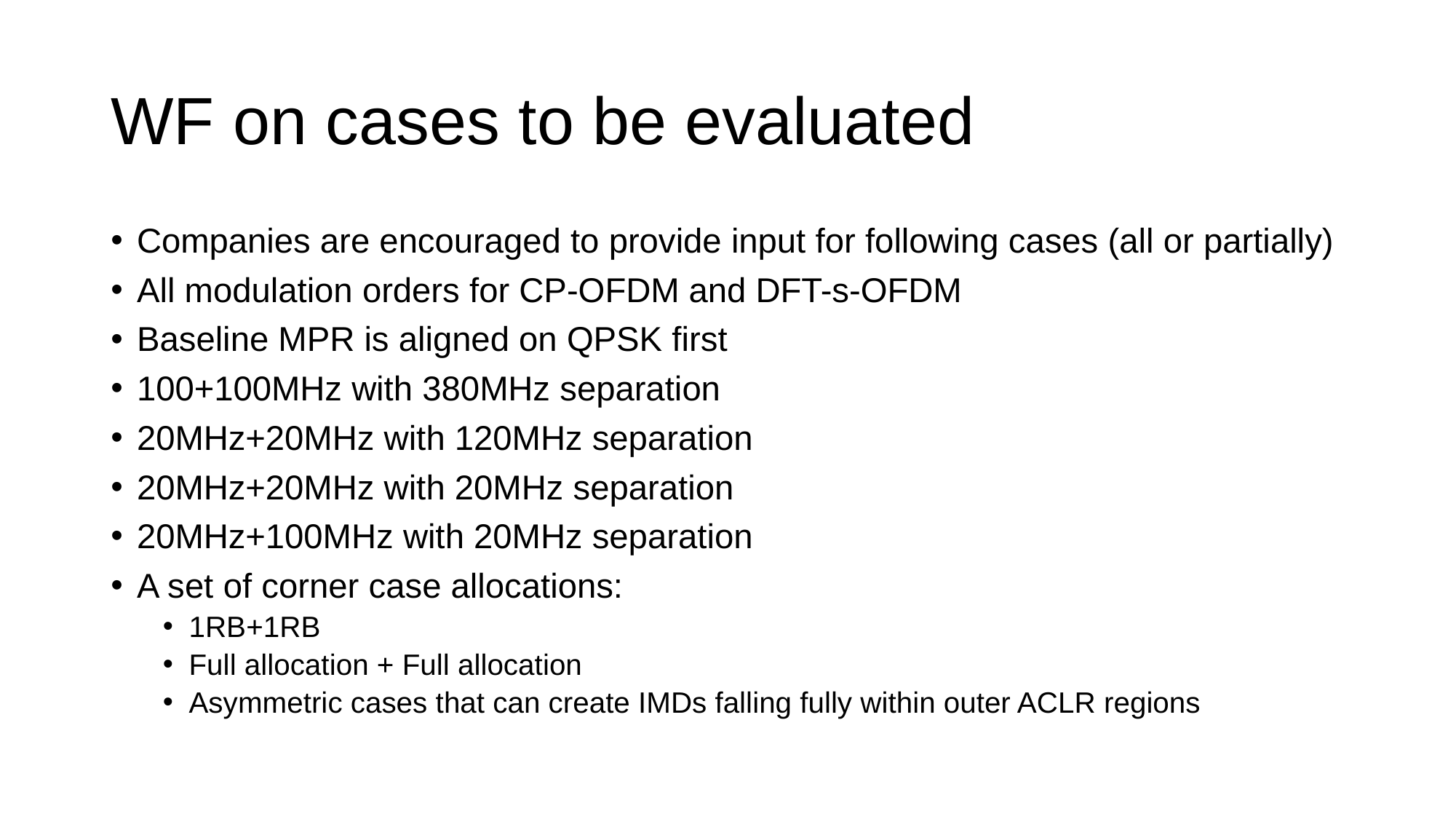

# WF on cases to be evaluated
Companies are encouraged to provide input for following cases (all or partially)
All modulation orders for CP-OFDM and DFT-s-OFDM
Baseline MPR is aligned on QPSK first
100+100MHz with 380MHz separation
20MHz+20MHz with 120MHz separation
20MHz+20MHz with 20MHz separation
20MHz+100MHz with 20MHz separation
A set of corner case allocations:
1RB+1RB
Full allocation + Full allocation
Asymmetric cases that can create IMDs falling fully within outer ACLR regions